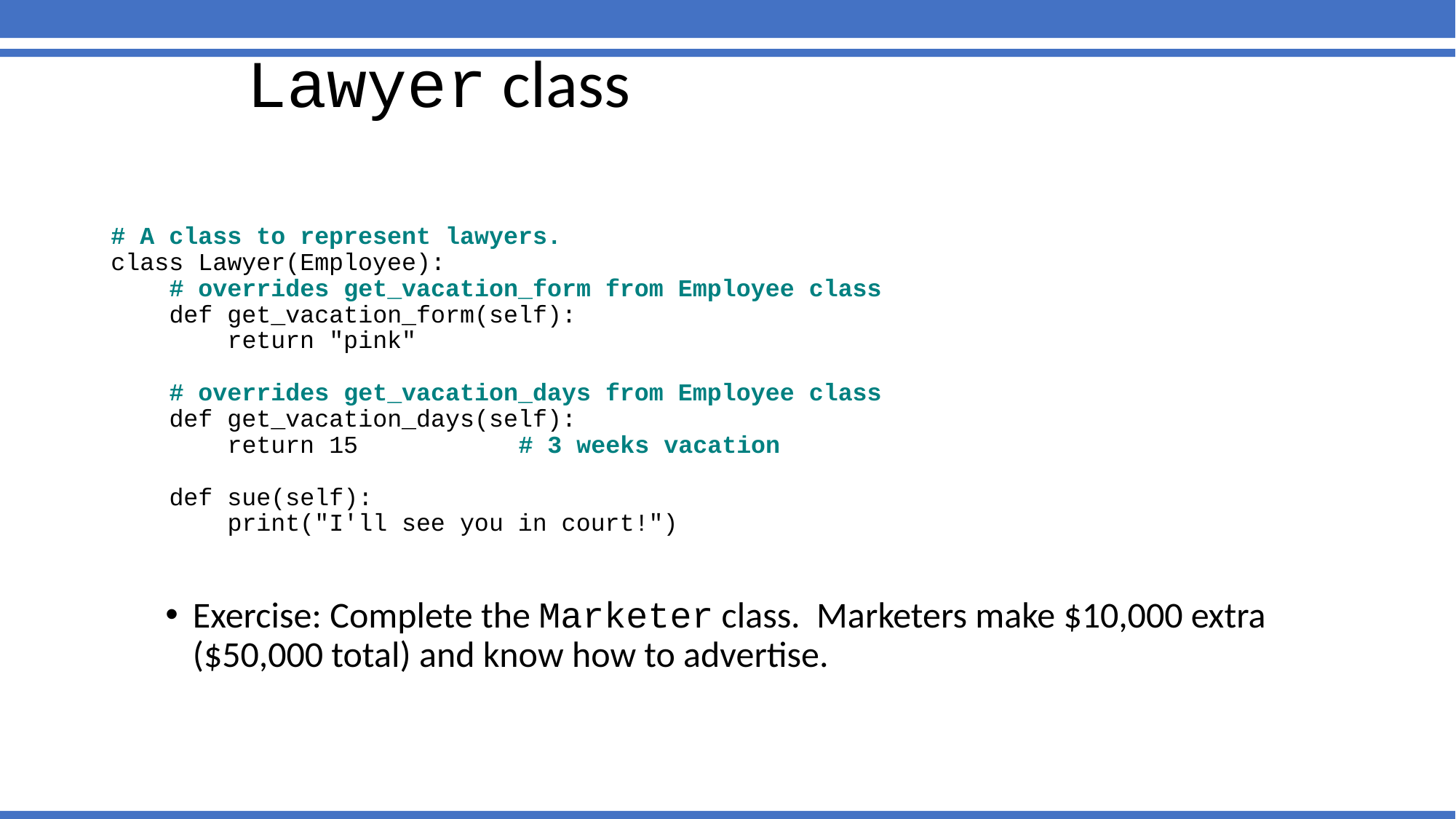

# A class to represent lawyers.
class Lawyer(Employee):
    # overrides get_vacation_form from Employee class
    def get_vacation_form(self):
        return "pink"

    # overrides get_vacation_days from Employee class
    def get_vacation_days(self):
        return 15           # 3 weeks vacation

    def sue(self):
        print("I'll see you in court!")

Exercise: Complete the Marketer class.  Marketers make $10,000 extra ($50,000 total) and know how to advertise.
Lawyer class